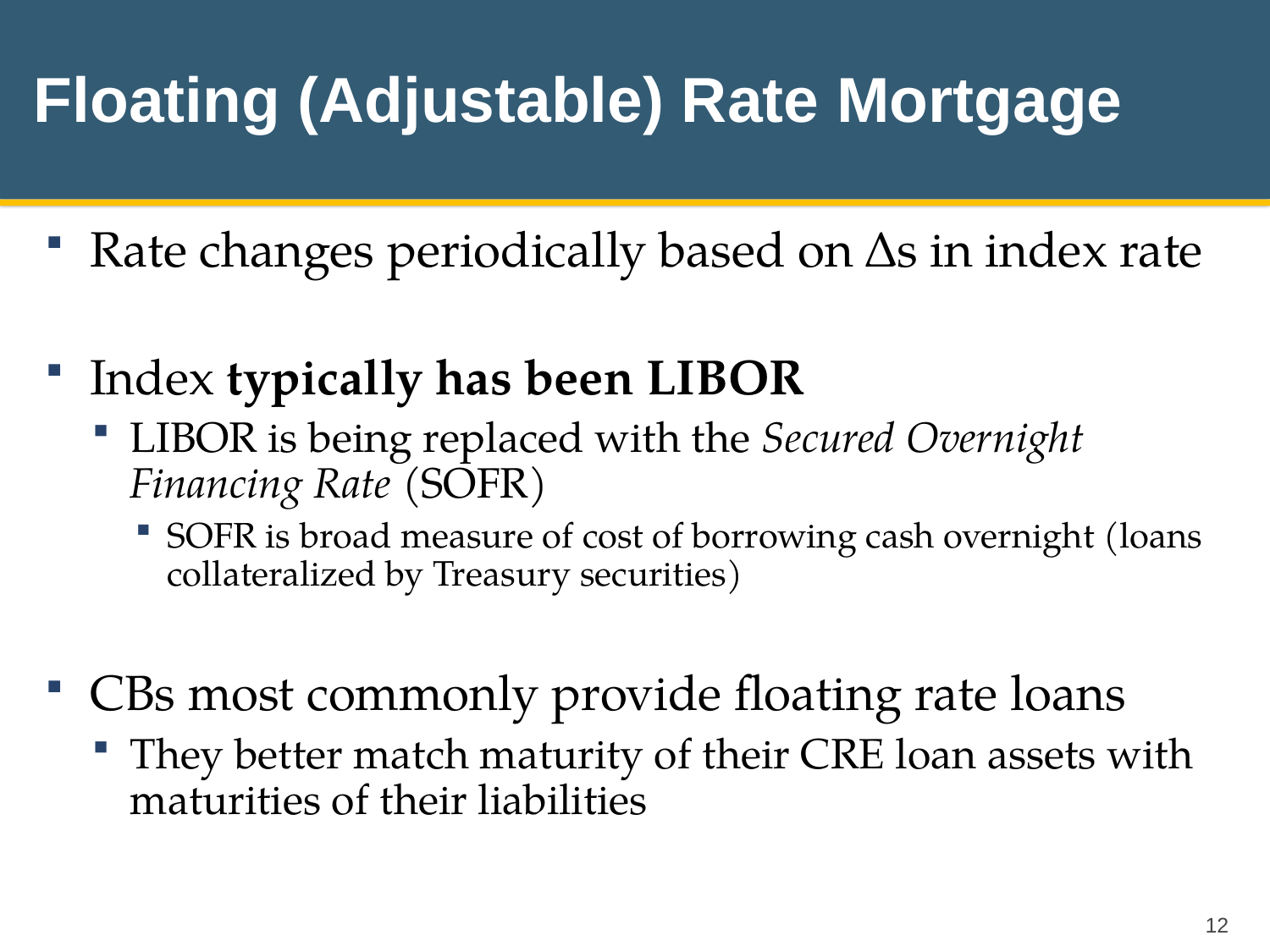

# Floating (Adjustable) Rate Mortgage
Rate changes periodically based on ∆s in index rate

Index typically has been LIBOR
LIBOR is being replaced with the Secured Overnight Financing Rate (SOFR)
SOFR is broad measure of cost of borrowing cash overnight (loans collateralized by Treasury securities)

CBs most commonly provide floating rate loans
They better match maturity of their CRE loan assets with maturities of their liabilities

12